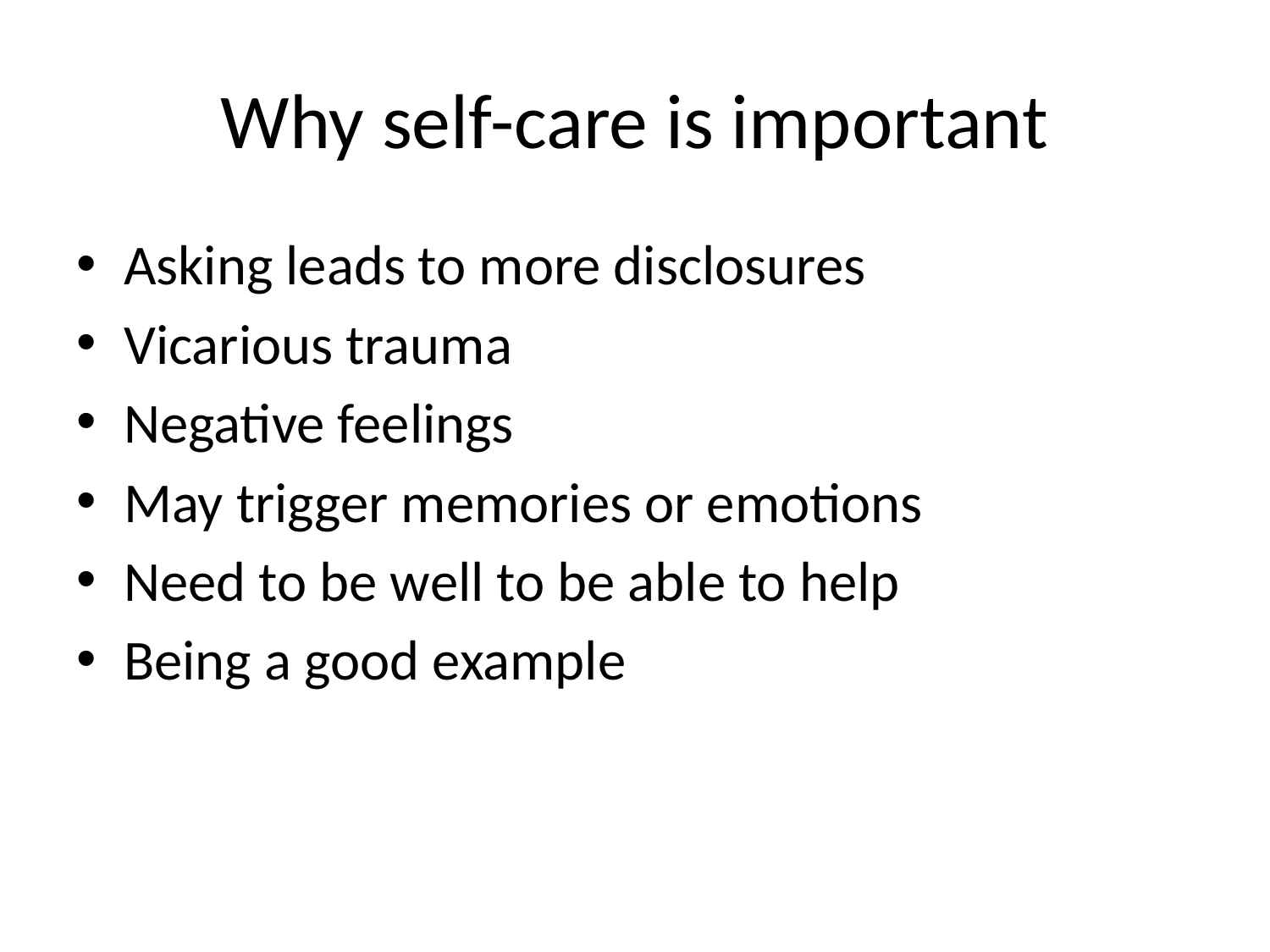

# Why self-care is important
Asking leads to more disclosures
Vicarious trauma
Negative feelings
May trigger memories or emotions
Need to be well to be able to help
Being a good example